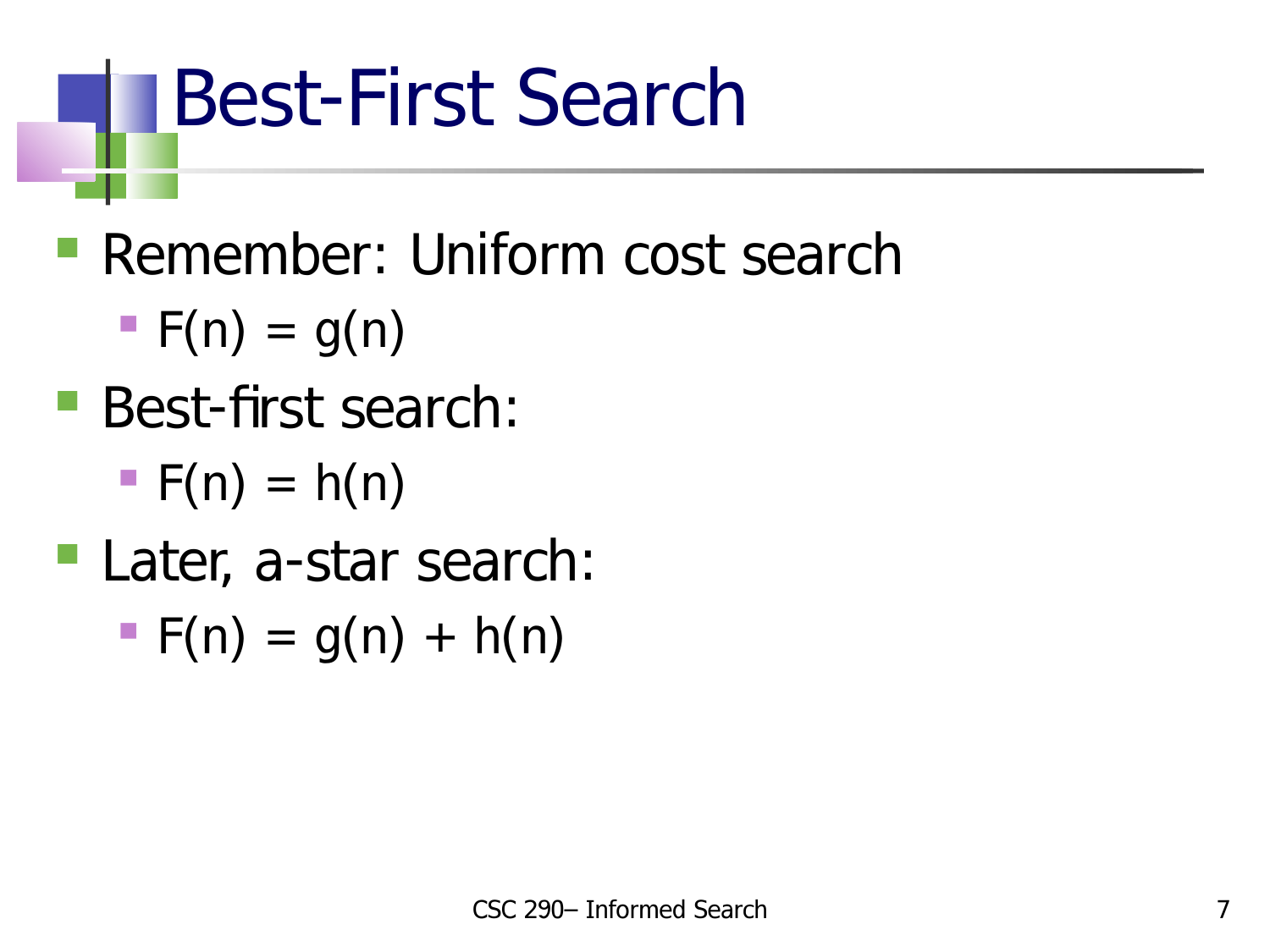

# Best-First Search
Remember: Uniform cost search
F(n) = g(n)
Best-first search:
F(n) = h(n)
Later, a-star search:
F(n) = g(n) + h(n)